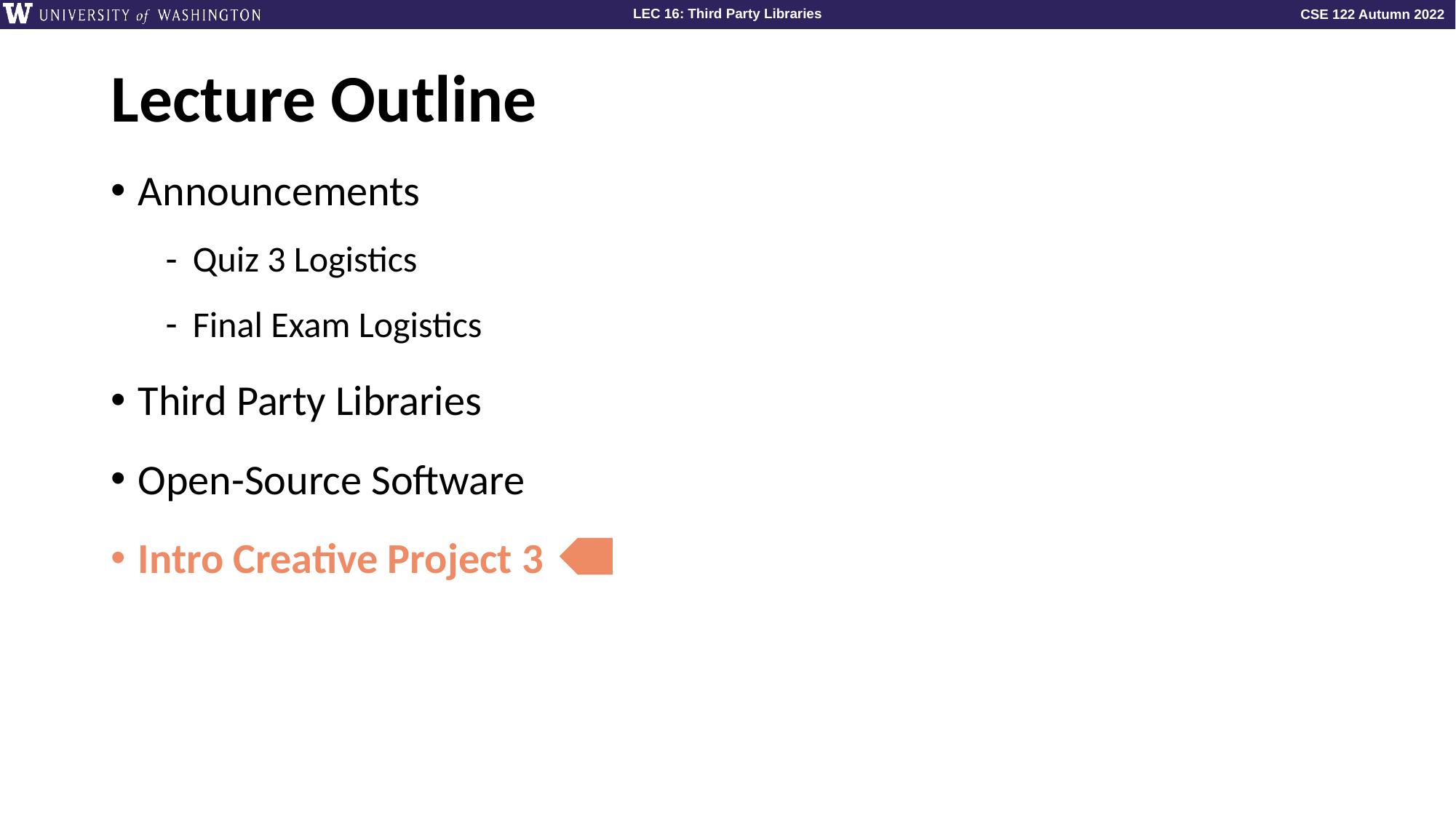

# Lecture Outline
Announcements
Quiz 3 Logistics
Final Exam Logistics
Third Party Libraries
Open-Source Software
Intro Creative Project 3